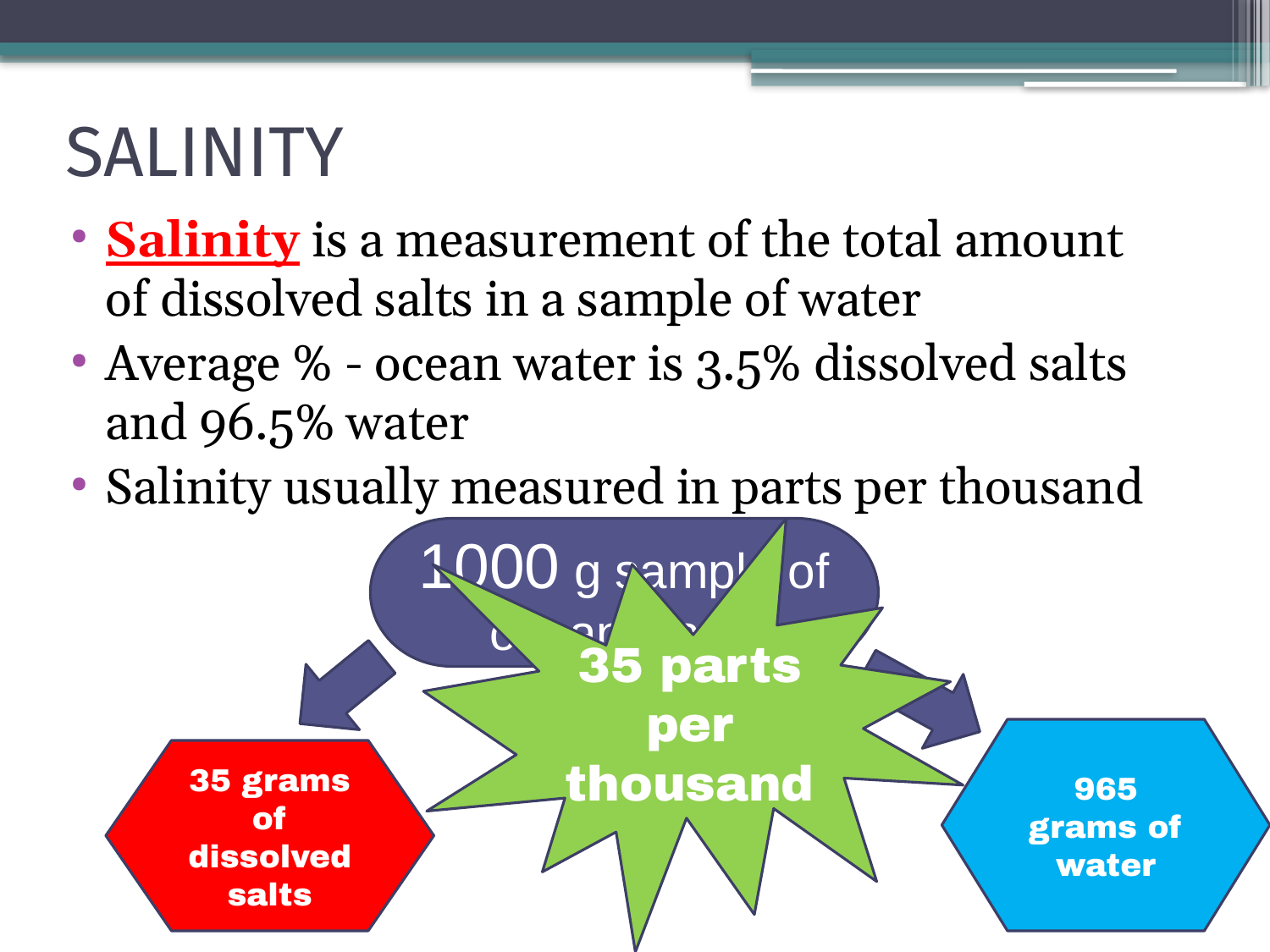

# SALINITY
Salinity is a measurement of the total amount of dissolved salts in a sample of water
Average % - ocean water is 3.5% dissolved salts and 96.5% water
Salinity usually measured in parts per thousand

1000 g sample of ocean water
35 parts per thousand

965 grams of water
35 grams of dissolved salts